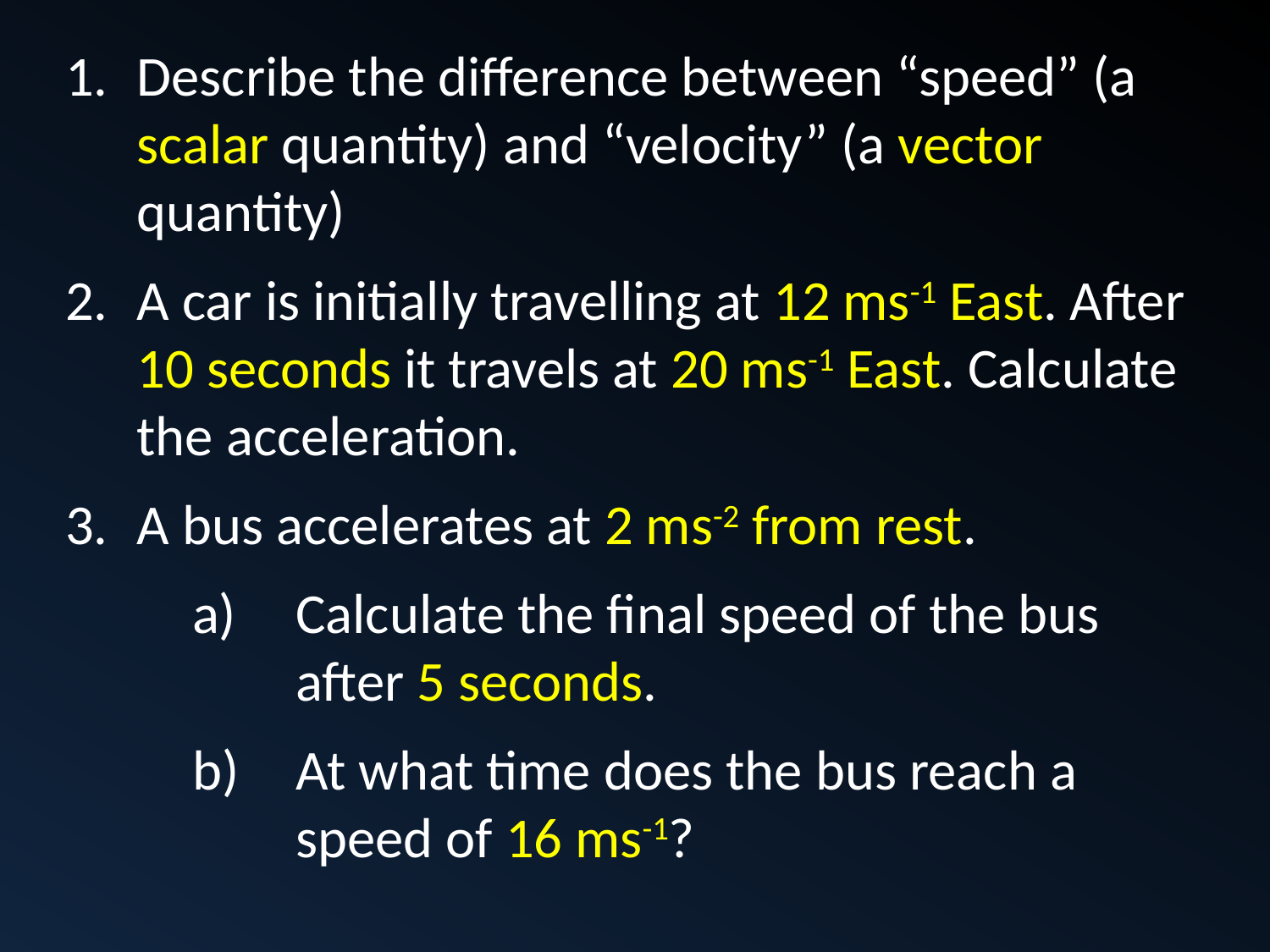

Describe the difference between “speed” (a scalar quantity) and “velocity” (a vector quantity)
A car is initially travelling at 12 ms-1 East. After 10 seconds it travels at 20 ms-1 East. Calculate the acceleration.
A bus accelerates at 2 ms-2 from rest.
Calculate the final speed of the bus after 5 seconds.
At what time does the bus reach a speed of 16 ms-1?